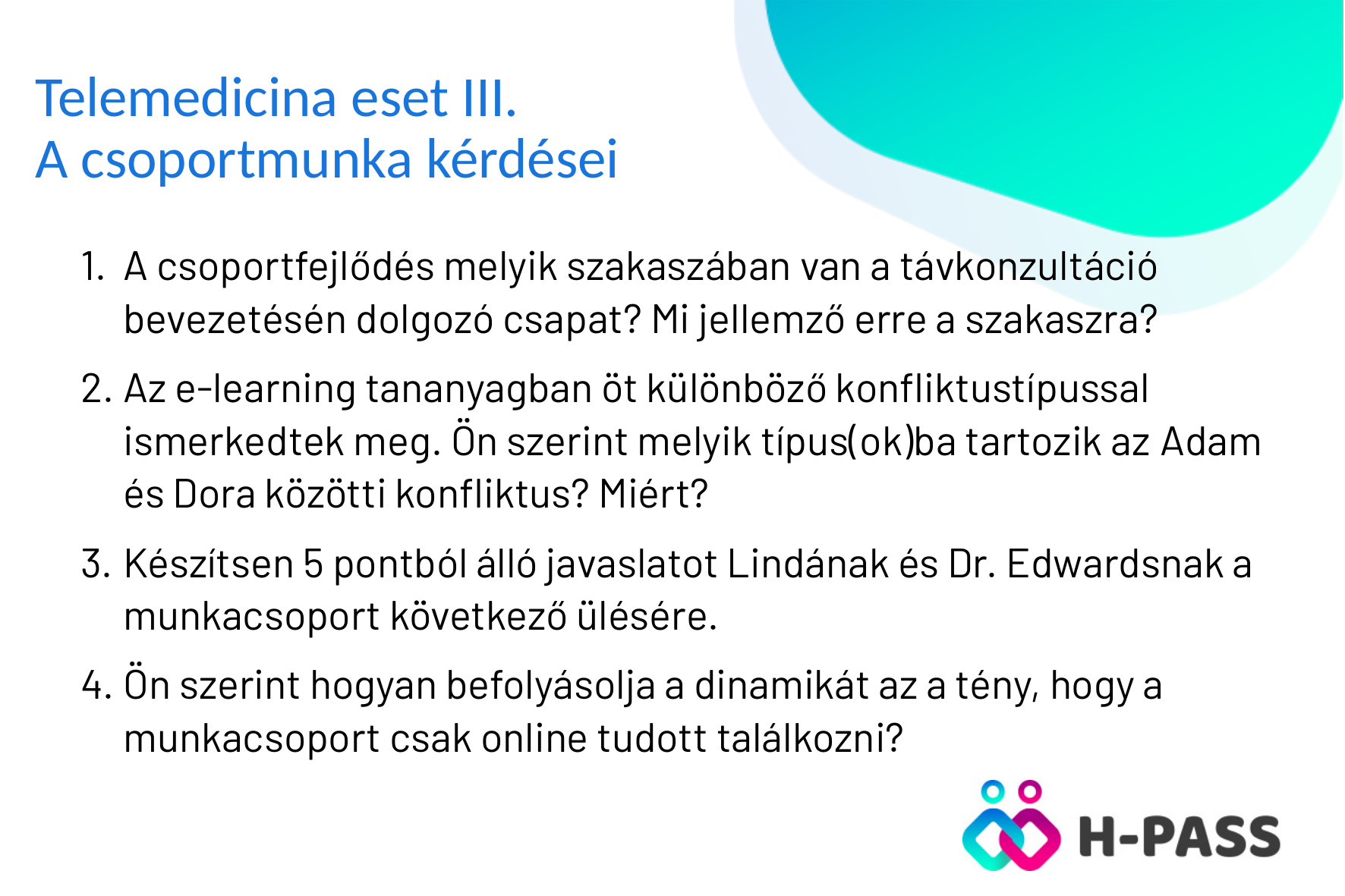

Telemedicina eset III.
A csoportmunka kérdései
A csoportfejlődés melyik szakaszában van a távkonzultáció bevezetésén dolgozó csapat? Mi jellemző erre a szakaszra?
Az e-learning tananyagban öt különböző konfliktustípussal ismerkedtek meg. Ön szerint melyik típus(ok)ba tartozik az Adam és Dora közötti konfliktus? Miért?
Készítsen 5 pontból álló javaslatot Lindának és Dr. Edwardsnak a munkacsoport következő ülésére.
Ön szerint hogyan befolyásolja a dinamikát az a tény, hogy a munkacsoport csak online tudott találkozni?